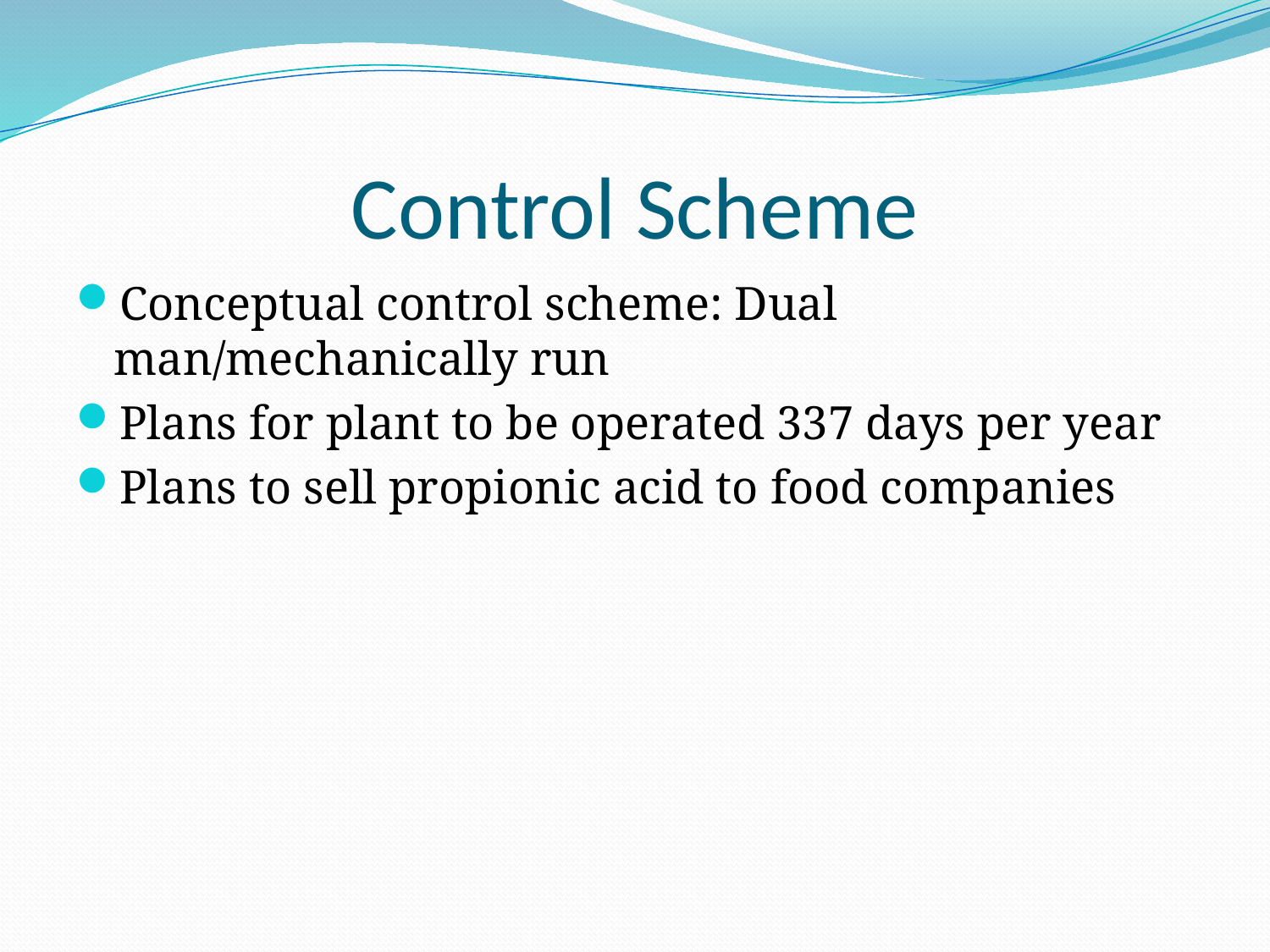

# Control Scheme
Conceptual control scheme: Dual man/mechanically run
Plans for plant to be operated 337 days per year
Plans to sell propionic acid to food companies